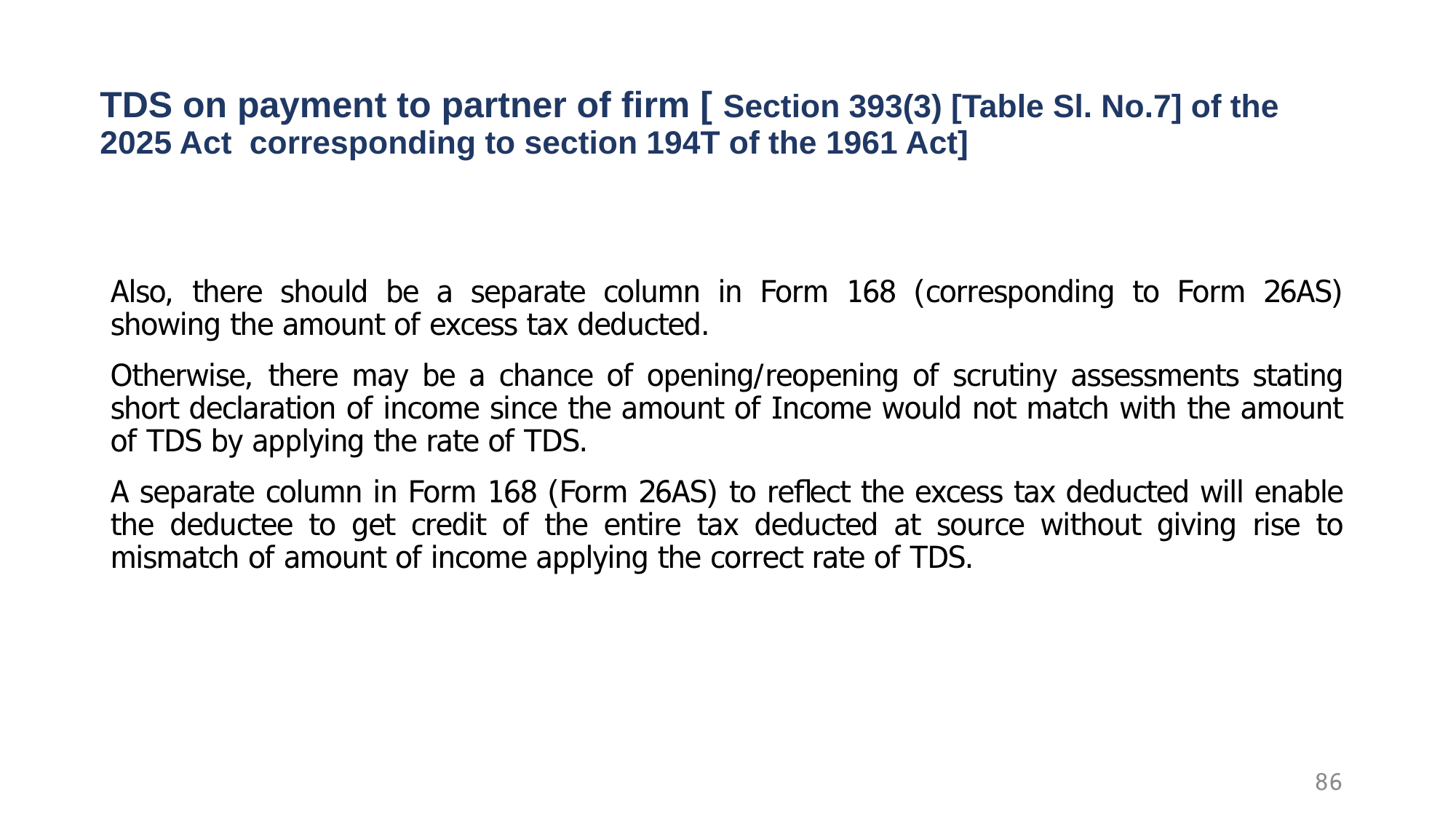

# TDS on payment to partner of firm [ Section 393(3) [Table Sl. No.7] of the 2025 Act  corresponding to section 194T of the 1961 Act]

Also, there should be a separate column in Form 168 (corresponding to Form 26AS) showing the amount of excess tax deducted.
Otherwise, there may be a chance of opening/reopening of scrutiny assessments stating short declaration of income since the amount of Income would not match with the amount of TDS by applying the rate of TDS.
A separate column in Form 168 (Form 26AS) to reflect the excess tax deducted will enable the deductee to get credit of the entire tax deducted at source without giving rise to mismatch of amount of income applying the correct rate of TDS.

86